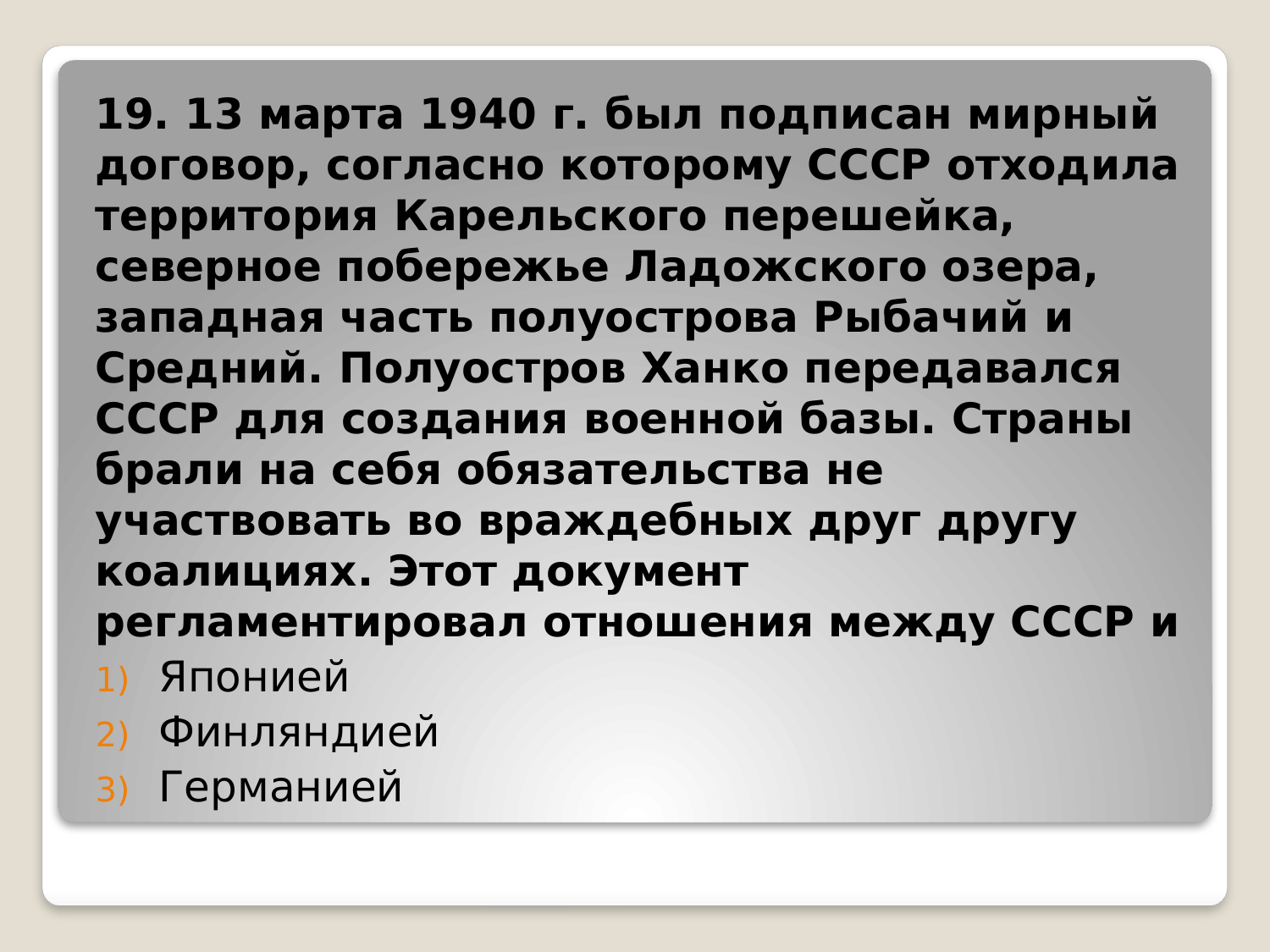

19. 13 марта 1940 г. был подписан мирный договор, согласно которому СССР отходила территория Карельского перешейка, северное побережье Ладожского озера, западная часть полуострова Рыбачий и Средний. Полуостров Ханко передавался СССР для создания военной базы. Страны брали на себя обязательства не участвовать во враждебных друг другу коалициях. Этот документ регламентировал отношения между СССР и
Японией
Финляндией
Германией

#